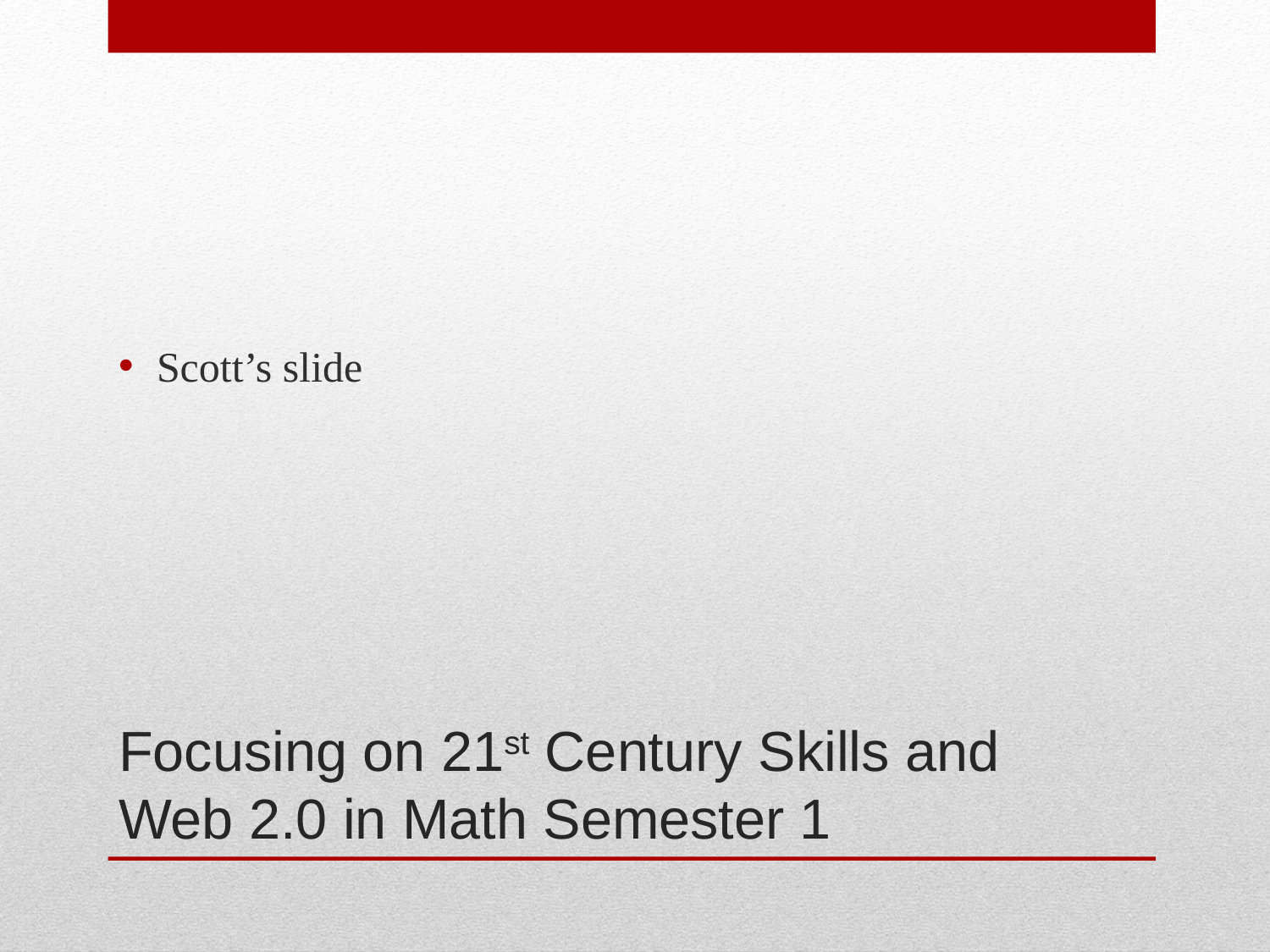

Scott’s slide
# Focusing on 21st Century Skills and Web 2.0 in Math Semester 1